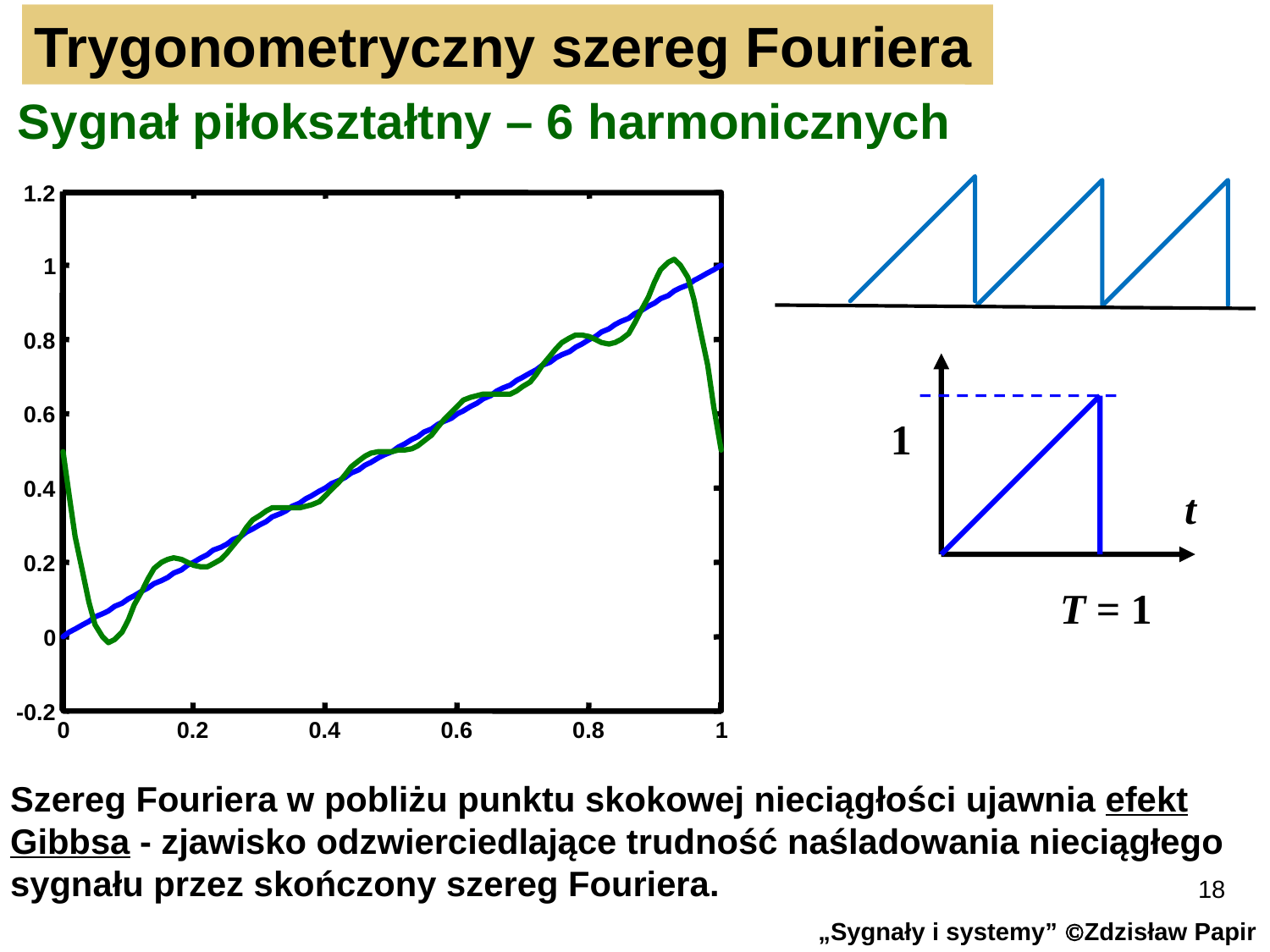

Trygonometryczny szereg Fouriera
Sygnał piłokształtny – 6 harmonicznych

1.2

1

0.8

0.6

0.4

0.2

0

-0.2

0
0.2
0.4
0.6
0.8
1

1

t

T = 1
Szereg Fouriera w pobliżu punktu skokowej nieciągłości ujawnia efekt Gibbsa - zjawisko odzwierciedlające trudność naśladowania nieciągłego sygnału przez skończony szereg Fouriera.
18
„Sygnały i systemy” ©Zdzisław Papir